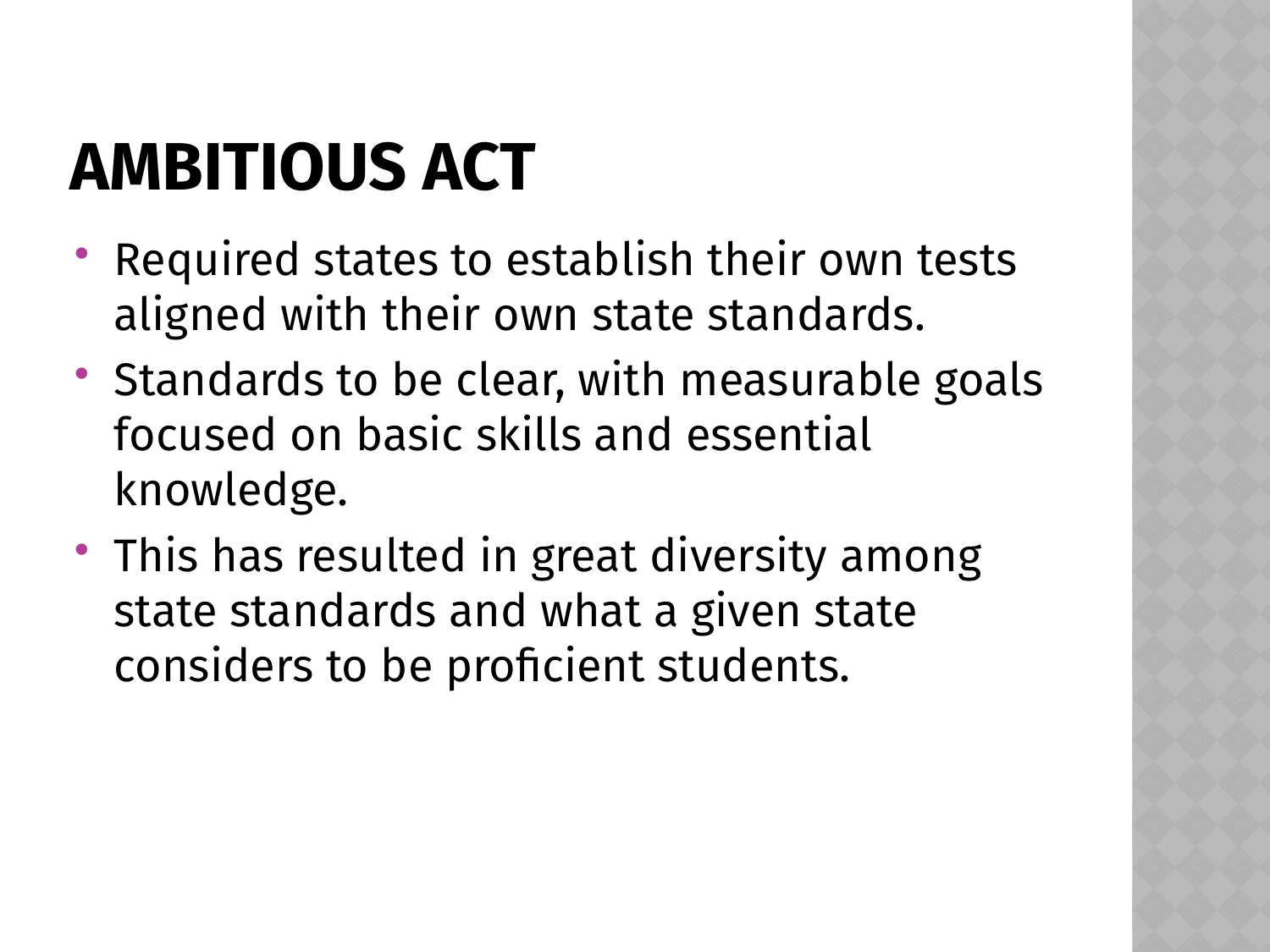

# Ambitious Act
Required states to establish their own tests aligned with their own state standards.
Standards to be clear, with measurable goals focused on basic skills and essential knowledge.
This has resulted in great diversity among state standards and what a given state considers to be proficient students.